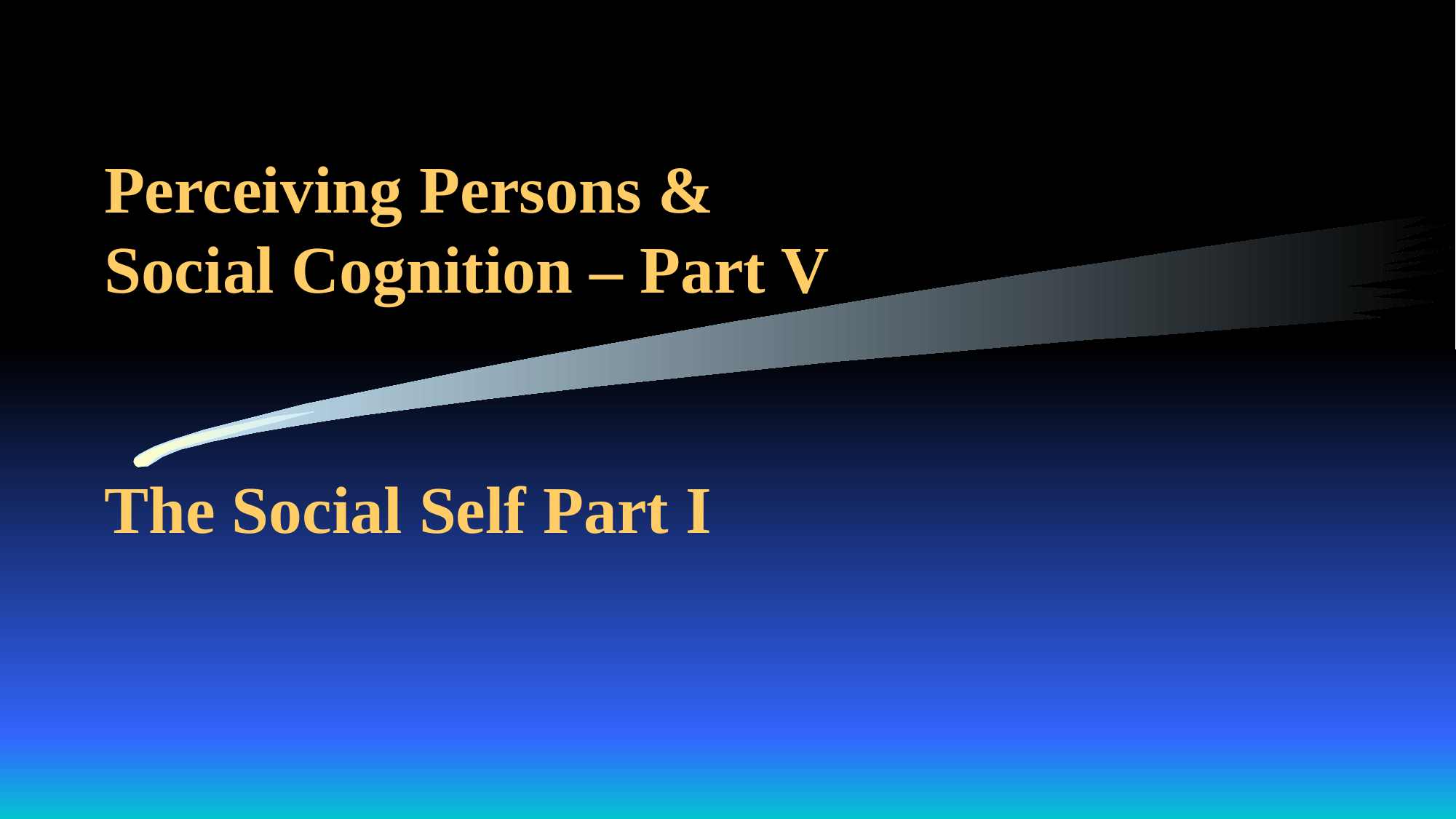

# Perceiving Persons & Social Cognition – Part V The Social Self Part I